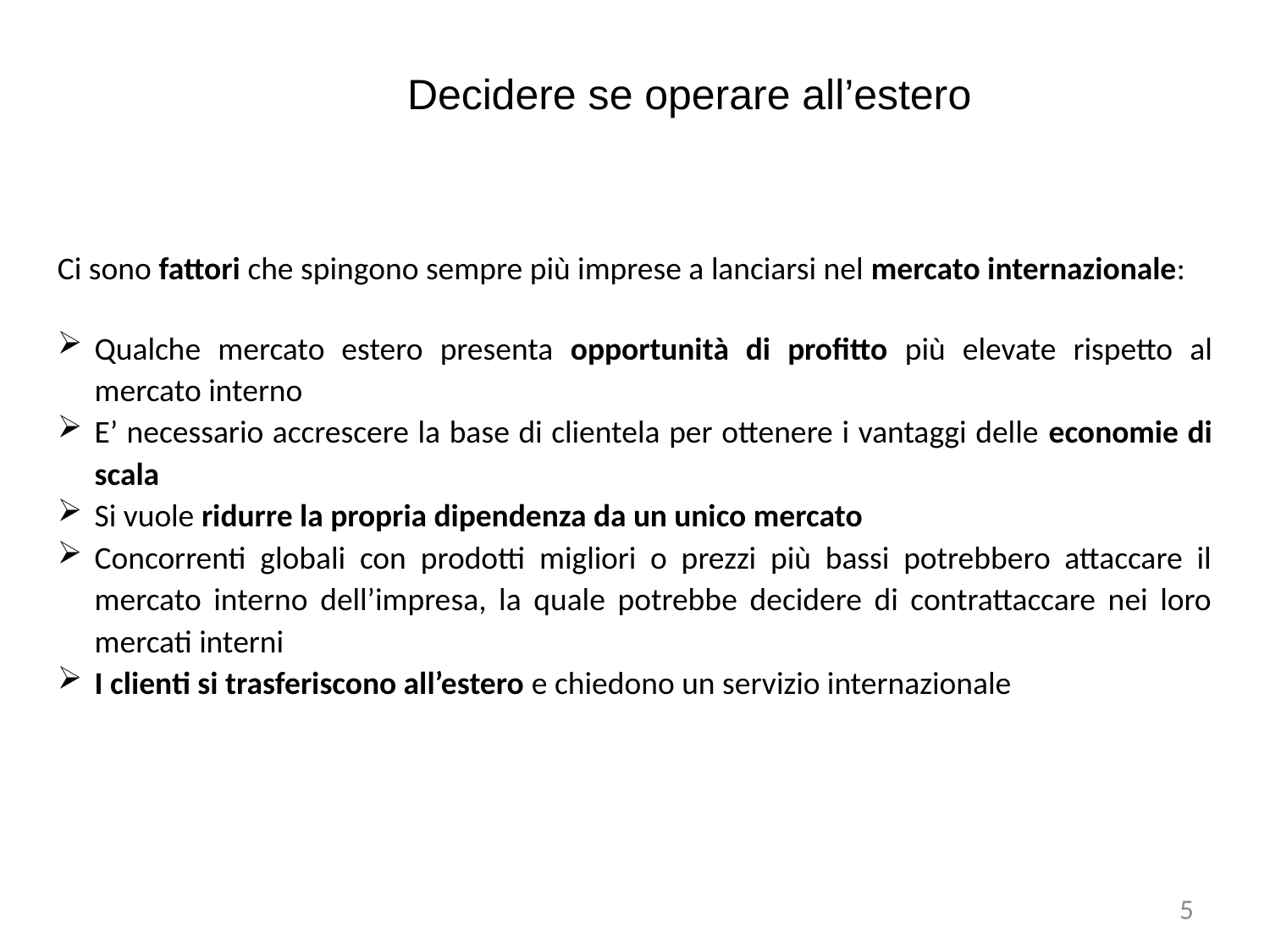

Decidere se operare all’estero
Ci sono fattori che spingono sempre più imprese a lanciarsi nel mercato internazionale:

Qualche mercato estero presenta opportunità di profitto più elevate rispetto al mercato interno
E’ necessario accrescere la base di clientela per ottenere i vantaggi delle economie di scala
Si vuole ridurre la propria dipendenza da un unico mercato
Concorrenti globali con prodotti migliori o prezzi più bassi potrebbero attaccare il mercato interno dell’impresa, la quale potrebbe decidere di contrattaccare nei loro mercati interni
I clienti si trasferiscono all’estero e chiedono un servizio internazionale

5